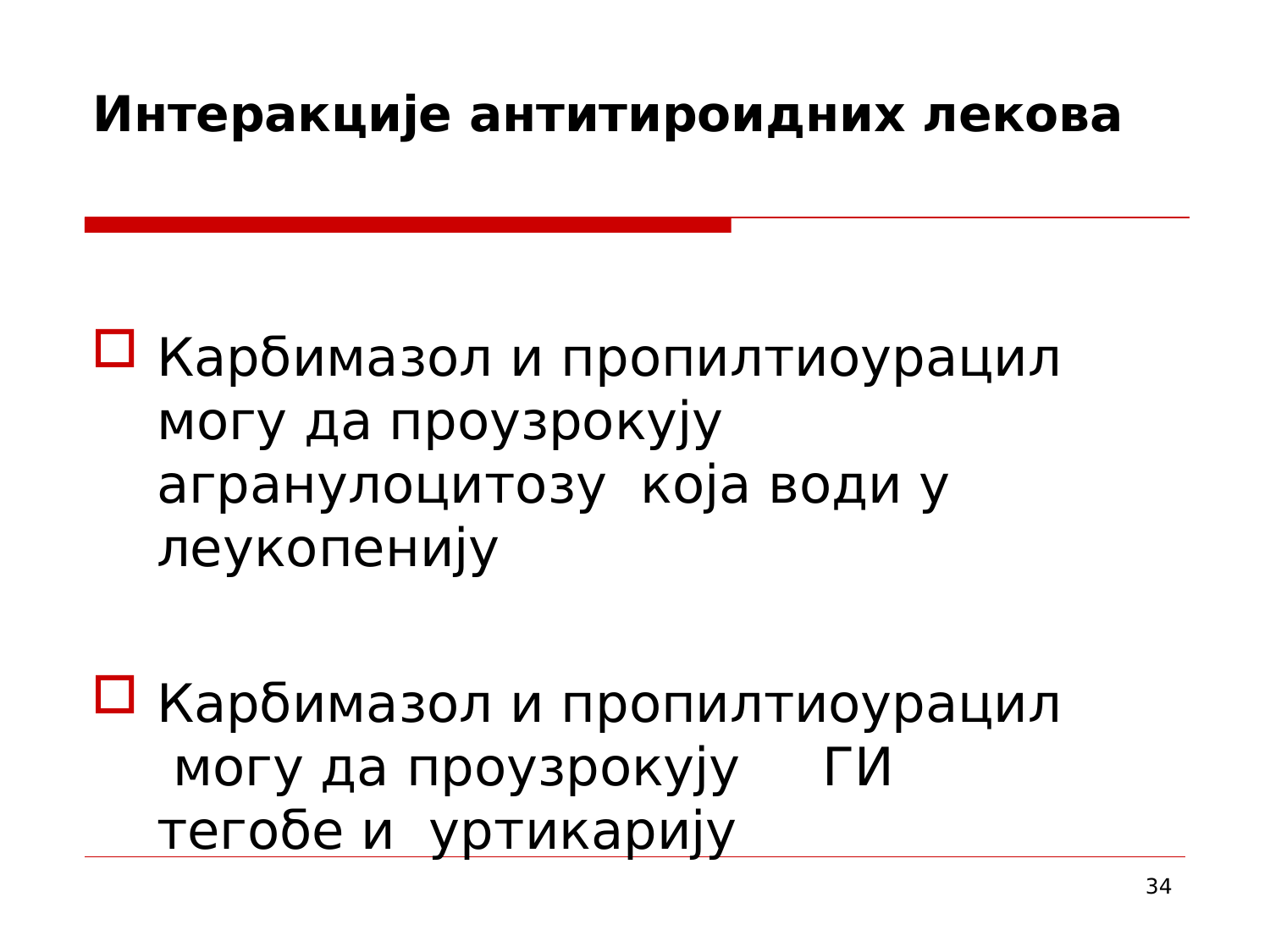

# Интеракције антитироидних лекова
Карбимазол и пропилтиоурацил  могу да проузрокују агранулоцитозу  која води у леукопенију

Карбимазол и пропилтиоурацил  могу да проузрокују	ГИ тегобе и  уртикарију

34